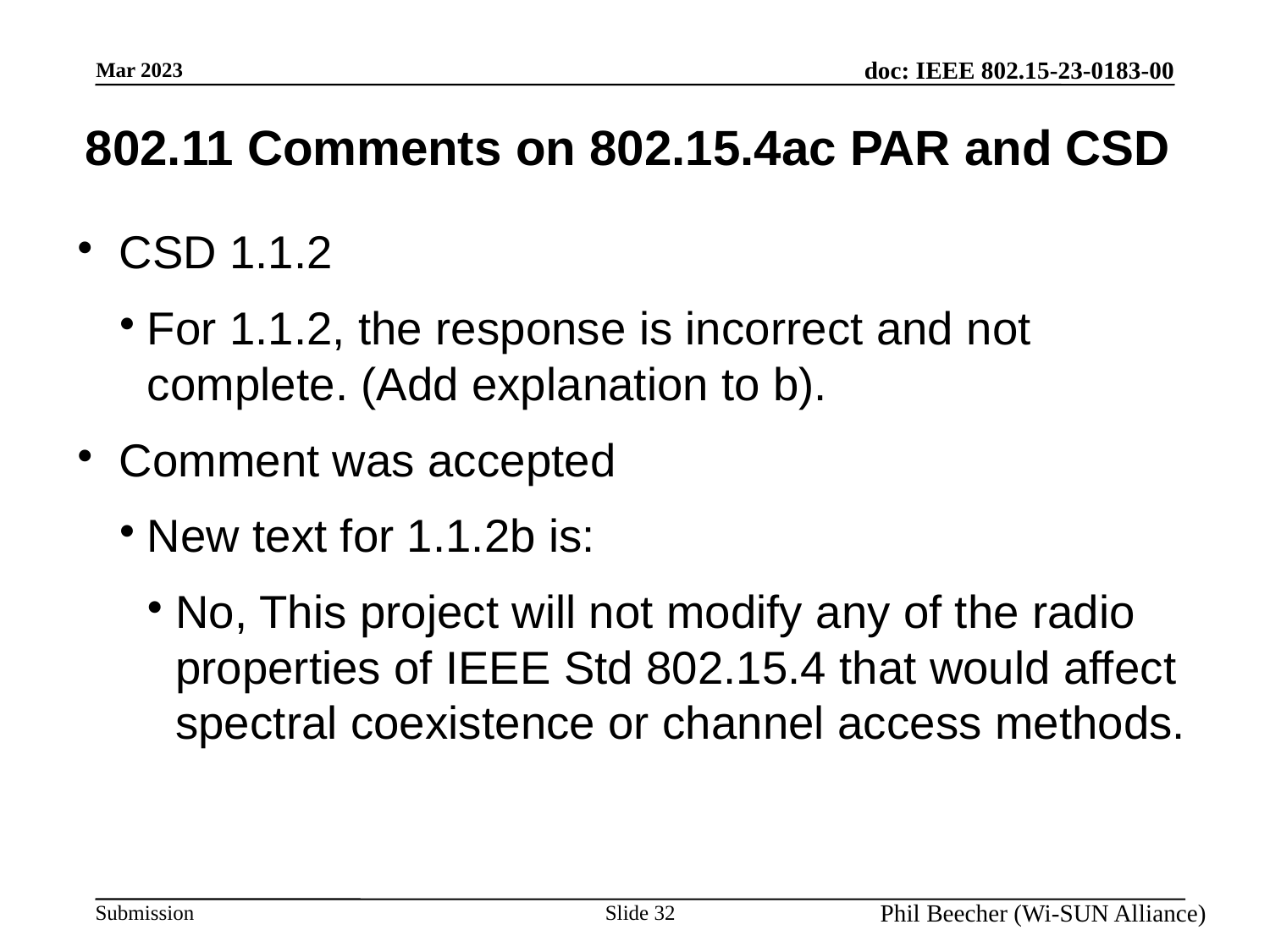

802.11 Comments on 802.15.4ac PAR and CSD
CSD 1.1.2
For 1.1.2, the response is incorrect and not complete. (Add explanation to b).
Comment was accepted
New text for 1.1.2b is:
No, This project will not modify any of the radio properties of IEEE Std 802.15.4 that would affect spectral coexistence or channel access methods.
Slide 32